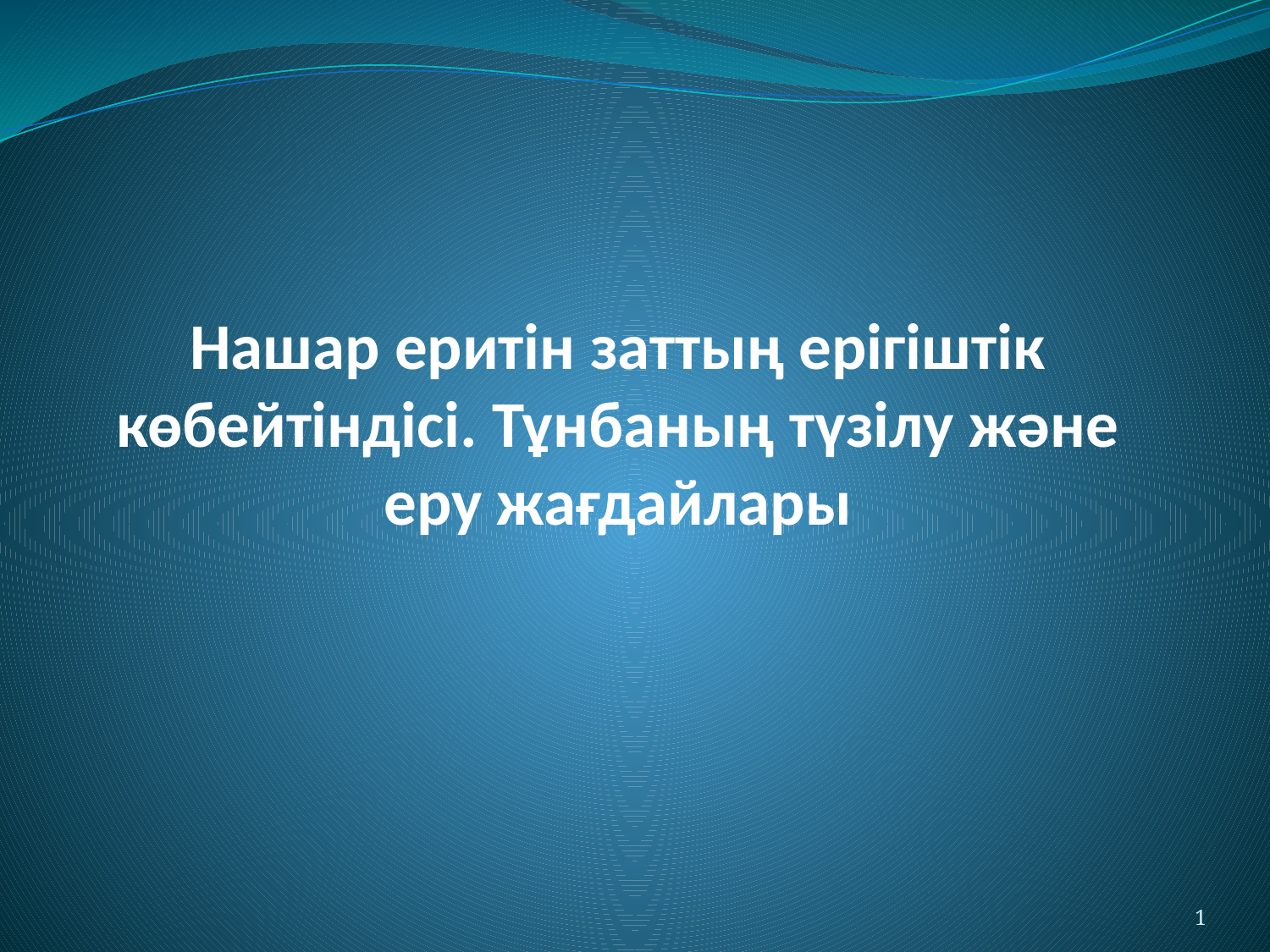

# Нашар еритін заттың ерігіштік көбейтіндісі. Тұнбаның түзілу және еру жағдайлары
1